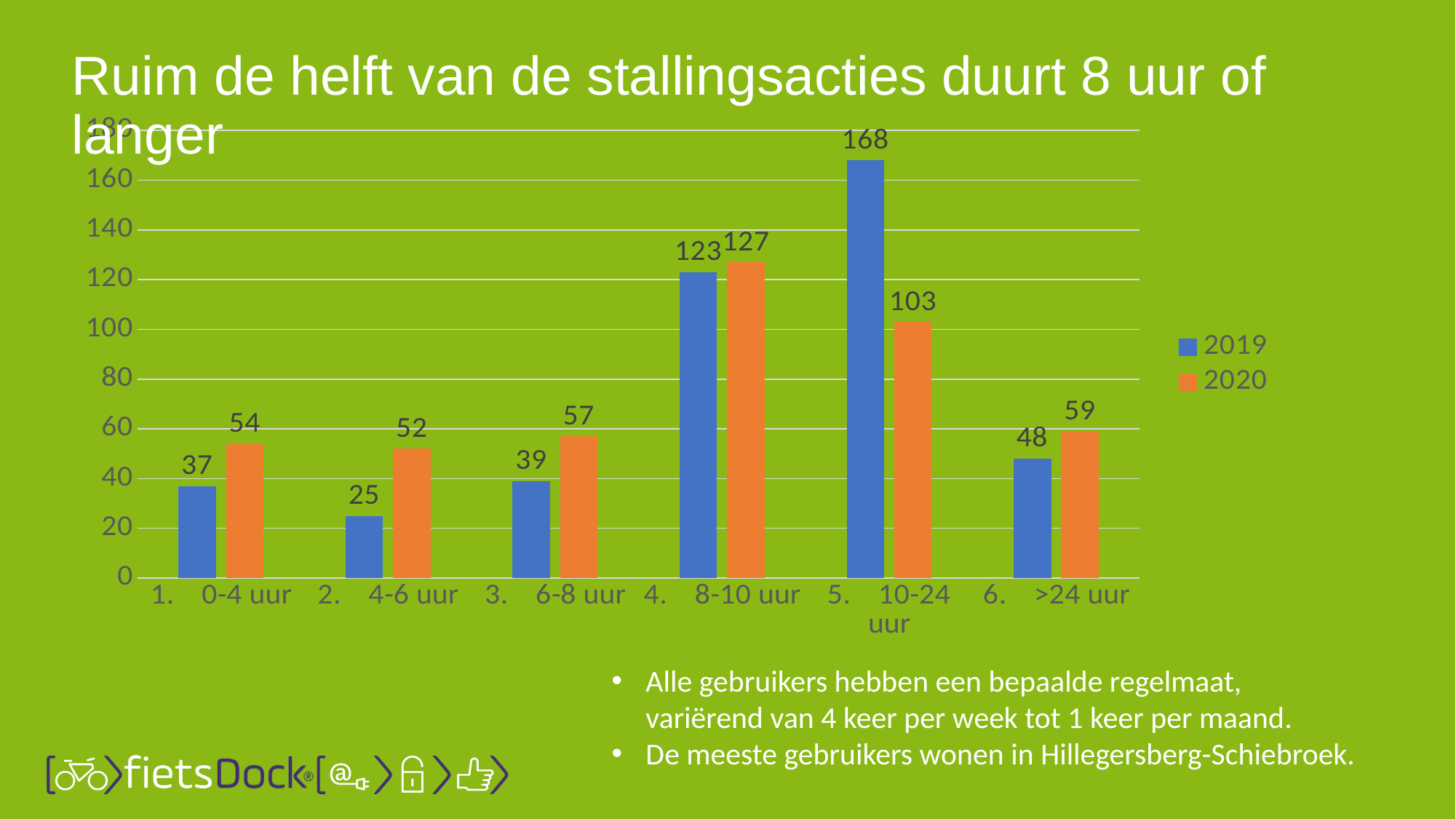

Ruim de helft van de stallingsacties duurt 8 uur of langer

### Chart

| Category | 2019 | 2020 |
|---|---|---|
| 1.    0-4 uur | 37.0 | 54.0 |
| 2.    4-6 uur | 25.0 | 52.0 |
| 3.    6-8 uur | 39.0 | 57.0 |
| 4.    8-10 uur | 123.0 | 127.0 |
| 5.    10-24 uur | 168.0 | 103.0 |
| 6.    >24 uur | 48.0 | 59.0 |

Alle gebruikers hebben een bepaalde regelmaat, variërend van 4 keer per week tot 1 keer per maand.
De meeste gebruikers wonen in Hillegersberg-Schiebroek.